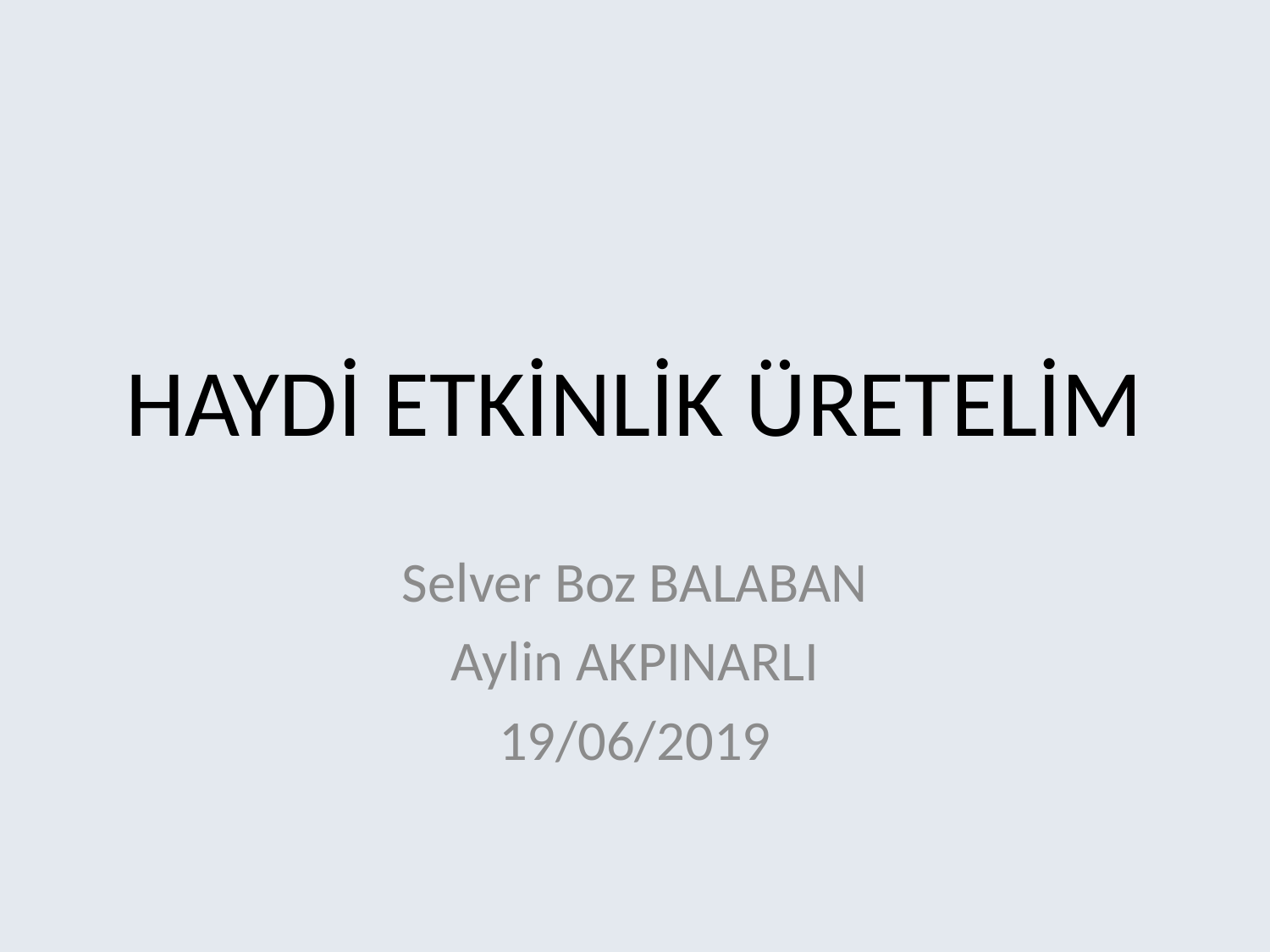

# HAYDİ ETKİNLİK ÜRETELİM
Selver Boz BALABAN
Aylin AKPINARLI
19/06/2019